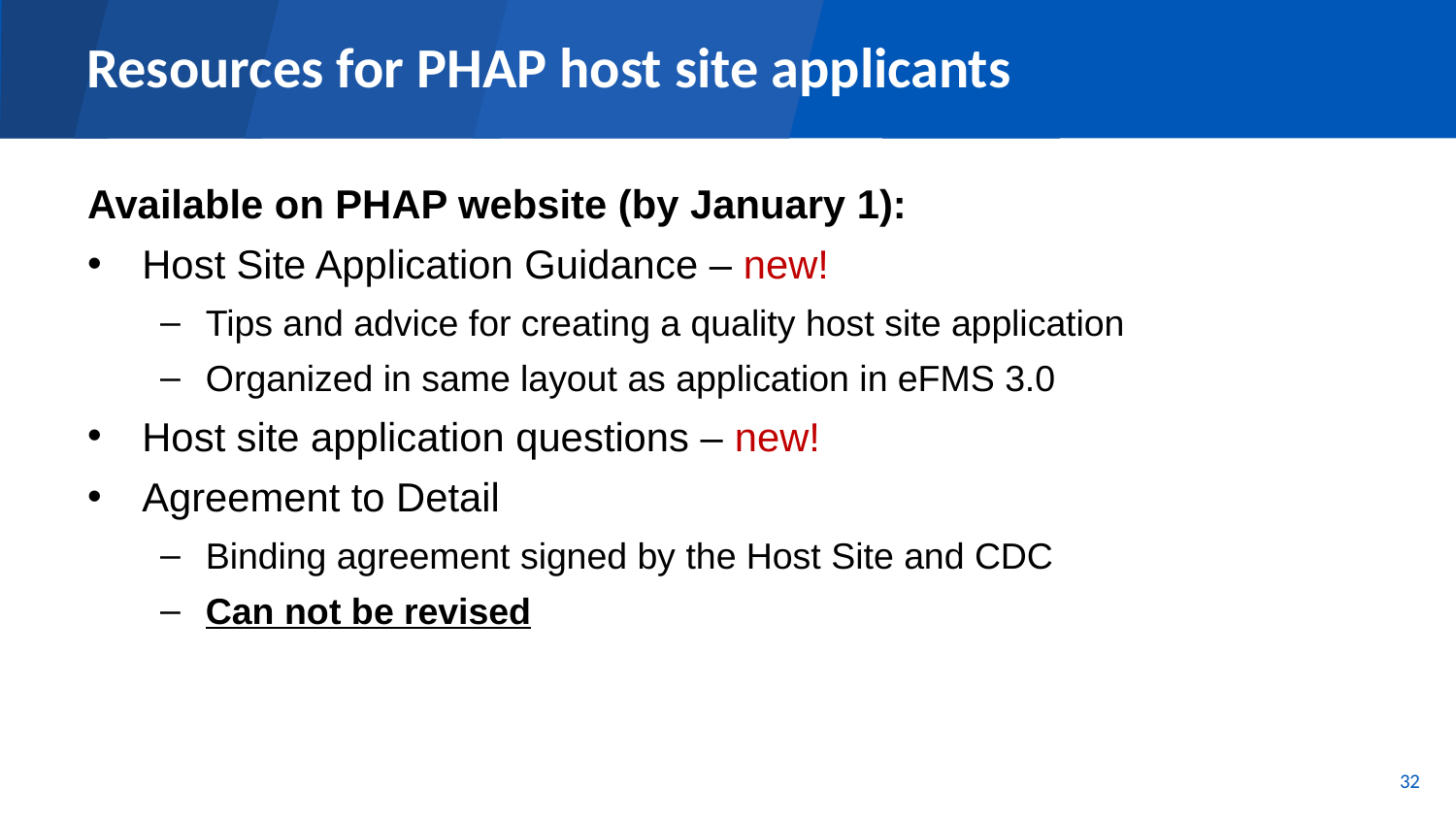

# Resources for PHAP host site applicants
Available on PHAP website (by January 1):
Host Site Application Guidance – new!
Tips and advice for creating a quality host site application
Organized in same layout as application in eFMS 3.0
Host site application questions – new!
Agreement to Detail
Binding agreement signed by the Host Site and CDC
Can not be revised
32